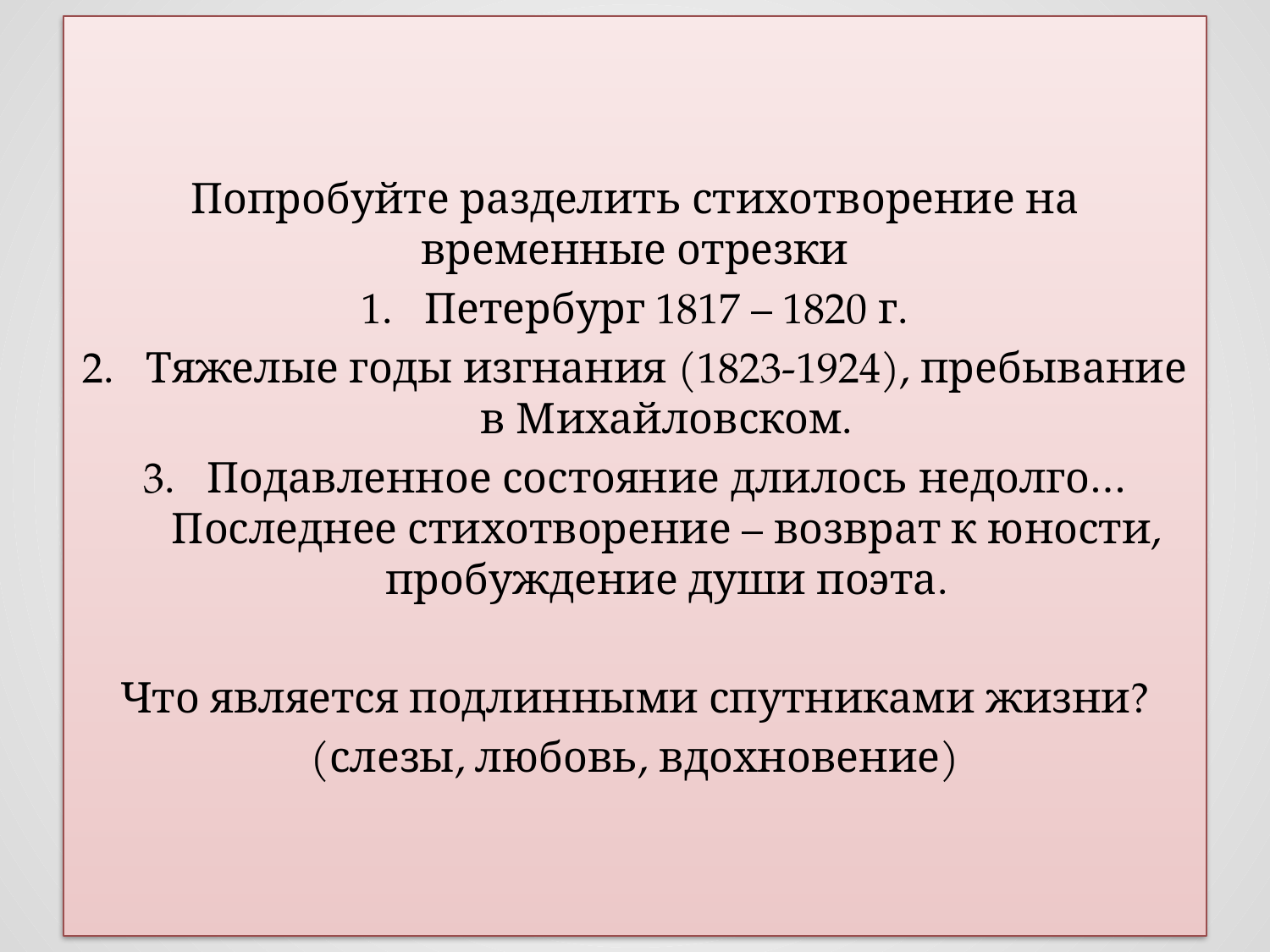

#
Попробуйте разделить стихотворение на временные отрезки
Петербург 1817 – 1820 г.
Тяжелые годы изгнания (1823-1924), пребывание в Михайловском.
Подавленное состояние длилось недолго… Последнее стихотворение – возврат к юности, пробуждение души поэта.

Что является подлинными спутниками жизни?
(слезы, любовь, вдохновение)